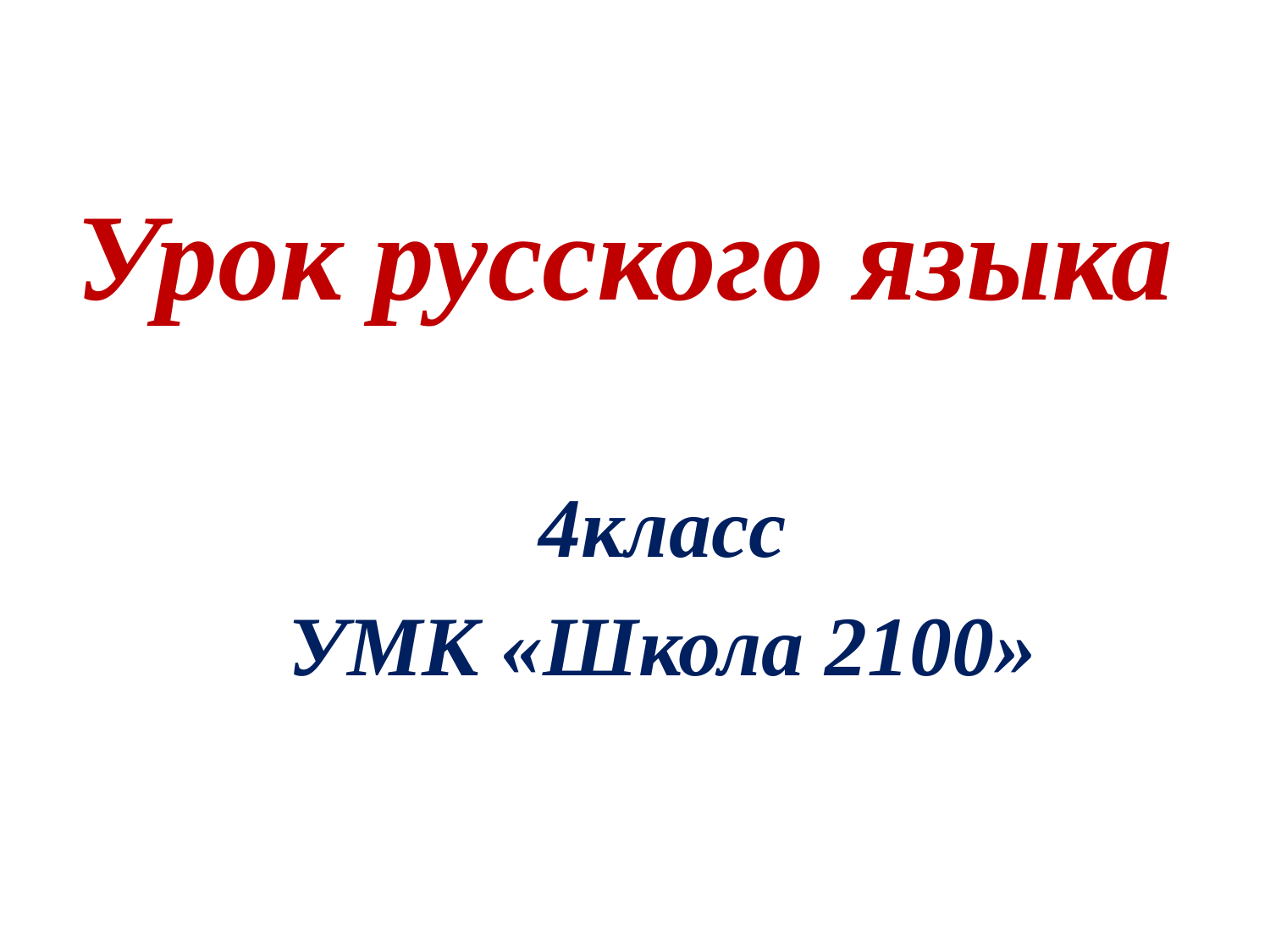

# Урок русского языка
4класс
УМК «Школа 2100»